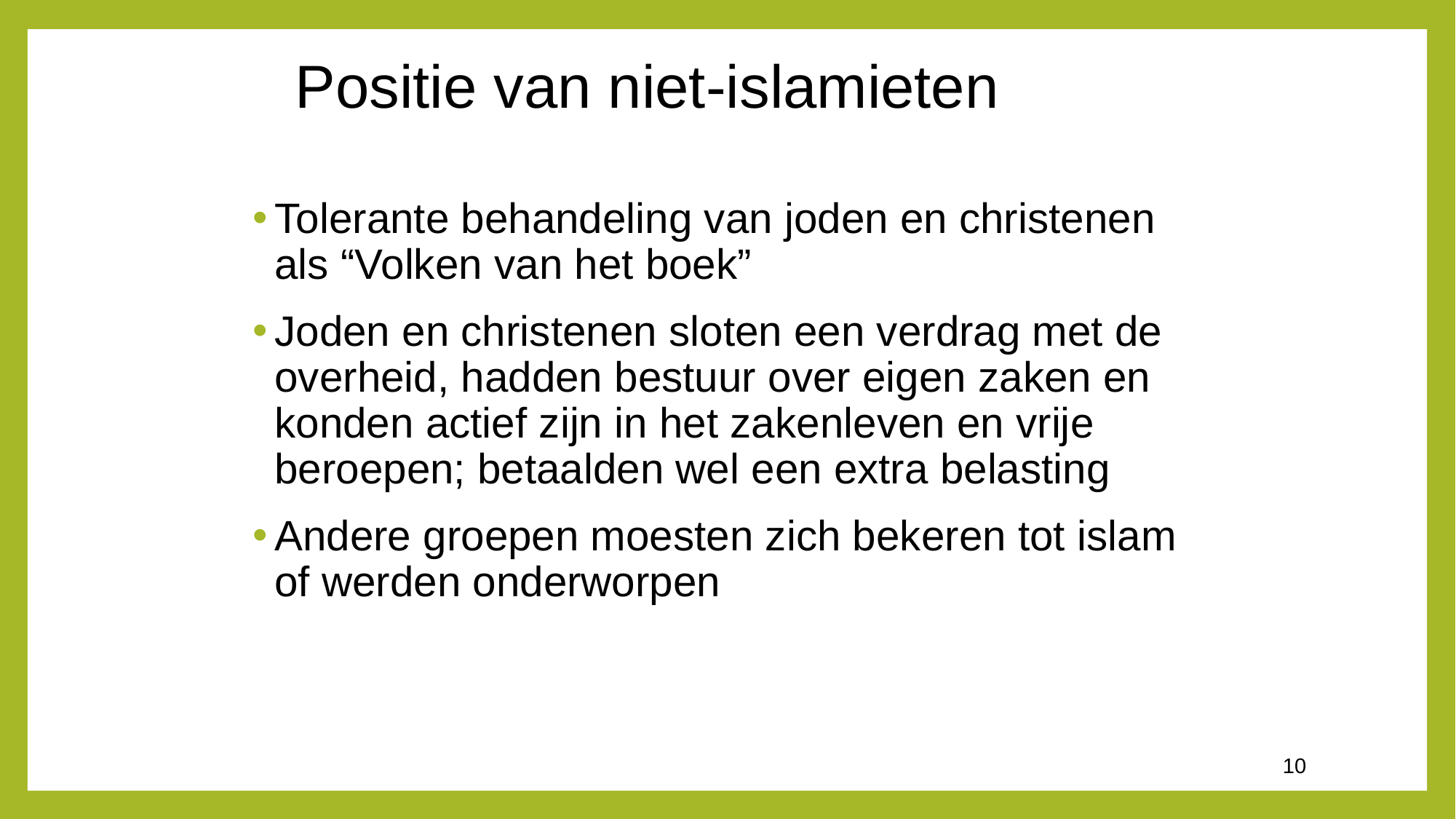

# Positie van niet-islamieten
Tolerante behandeling van joden en christenen als “Volken van het boek”
Joden en christenen sloten een verdrag met de overheid, hadden bestuur over eigen zaken en konden actief zijn in het zakenleven en vrije beroepen; betaalden wel een extra belasting
Andere groepen moesten zich bekeren tot islam of werden onderworpen

10